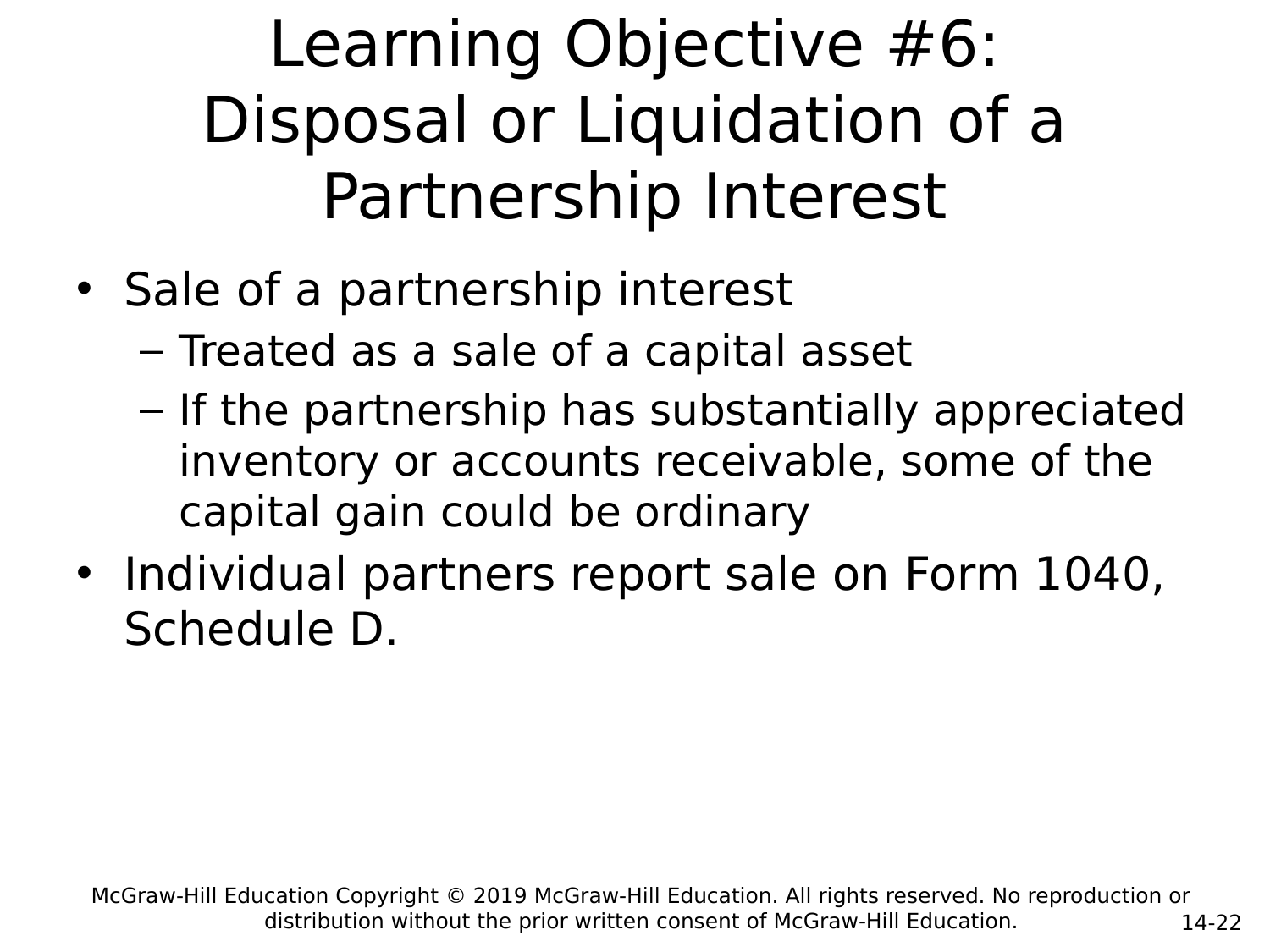

# Learning Objective #6: Disposal or Liquidation of a Partnership Interest
Sale of a partnership interest
Treated as a sale of a capital asset
If the partnership has substantially appreciated inventory or accounts receivable, some of the capital gain could be ordinary
Individual partners report sale on Form 1040, Schedule D.
McGraw-Hill Education Copyright © 2019 McGraw-Hill Education. All rights reserved. No reproduction or distribution without the prior written consent of McGraw-Hill Education.
14-22